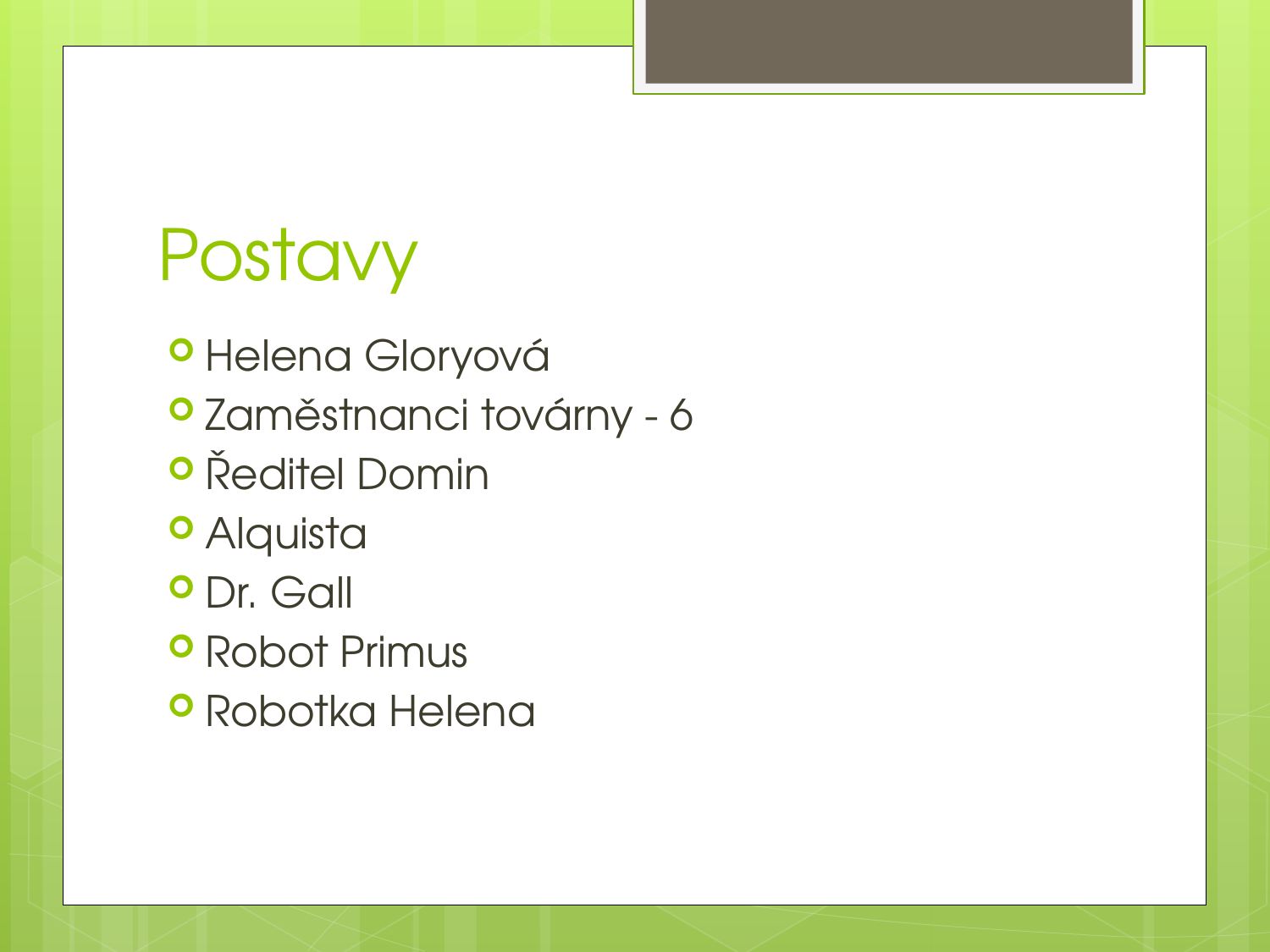

# Postavy
Helena Gloryová
Zaměstnanci továrny - 6
Ředitel Domin
Alquista
Dr. Gall
Robot Primus
Robotka Helena